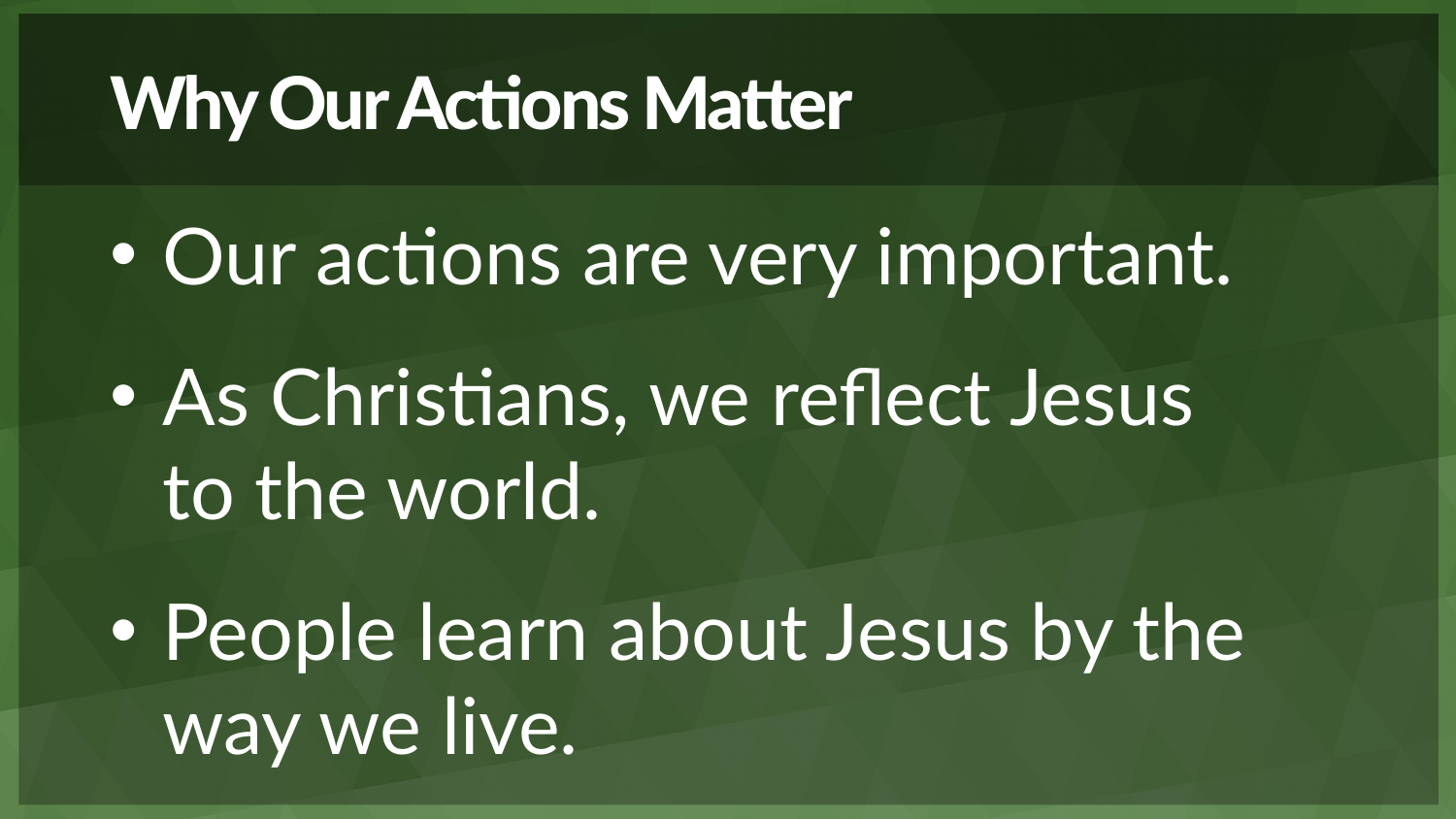

# Why Our Actions Matter
Our actions are very important.
As Christians, we reflect Jesus to the world.
People learn about Jesus by the way we live.